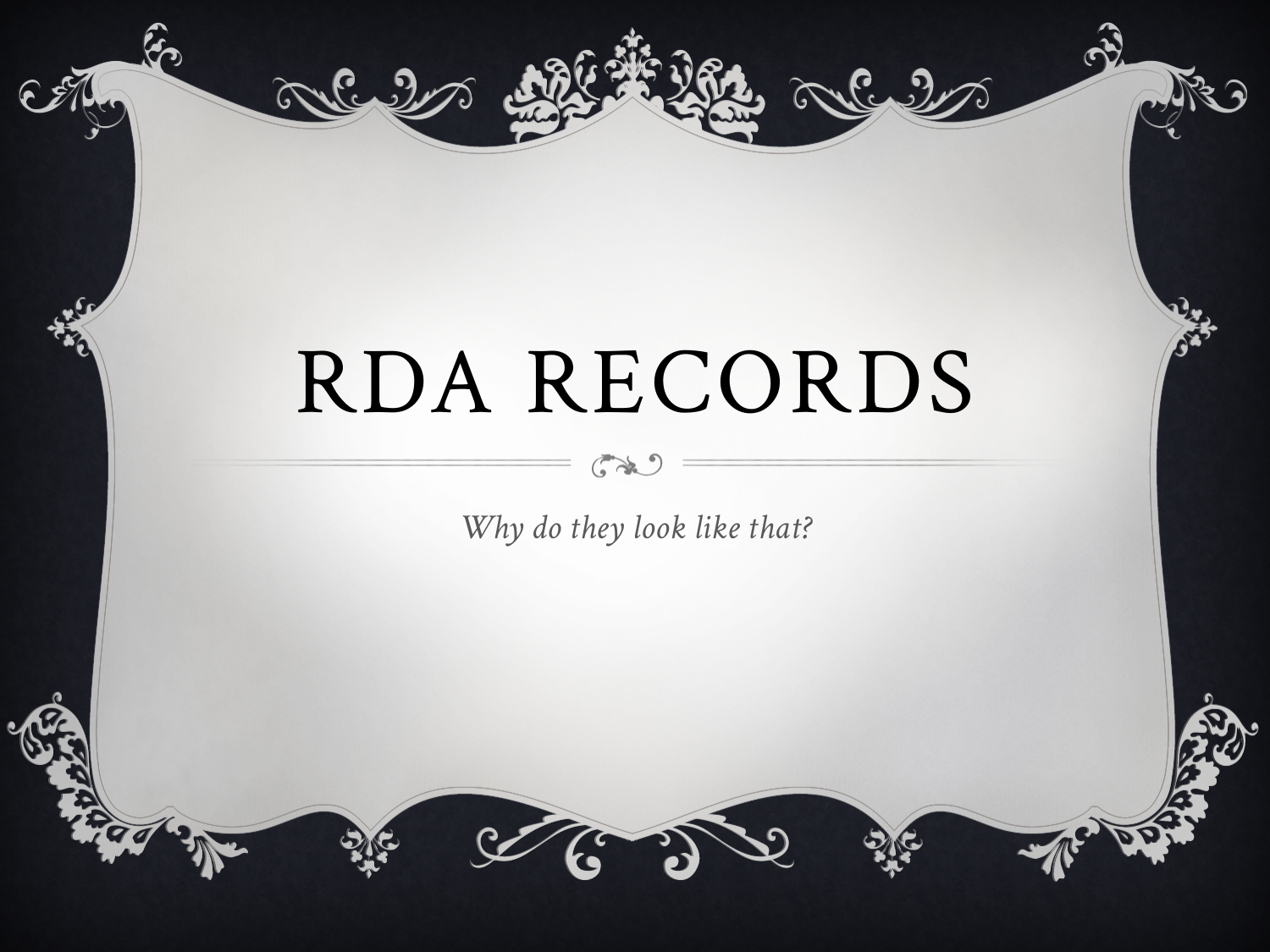

# RDA Records
Why do they look like that?